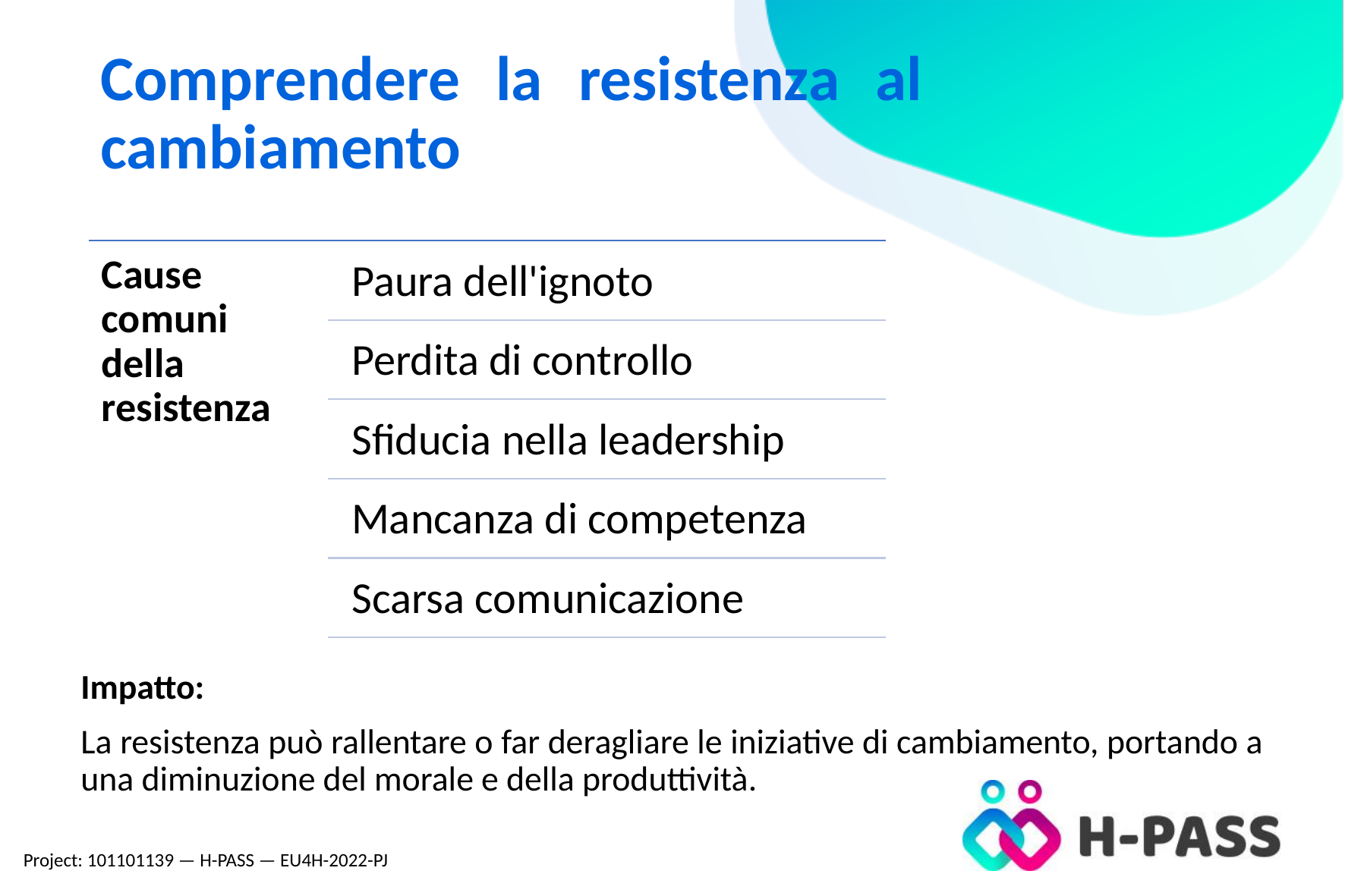

Comprendere la resistenza al cambiamento

Cause comuni della resistenza

Paura dell'ignoto

Perdita di controllo

Sfiducia nella leadership

Mancanza di competenza

Scarsa comunicazione
Impatto:
La resistenza può rallentare o far deragliare le iniziative di cambiamento, portando a una diminuzione del morale e della produttività.
Project: 101101139 — H-PASS — EU4H-2022-PJ